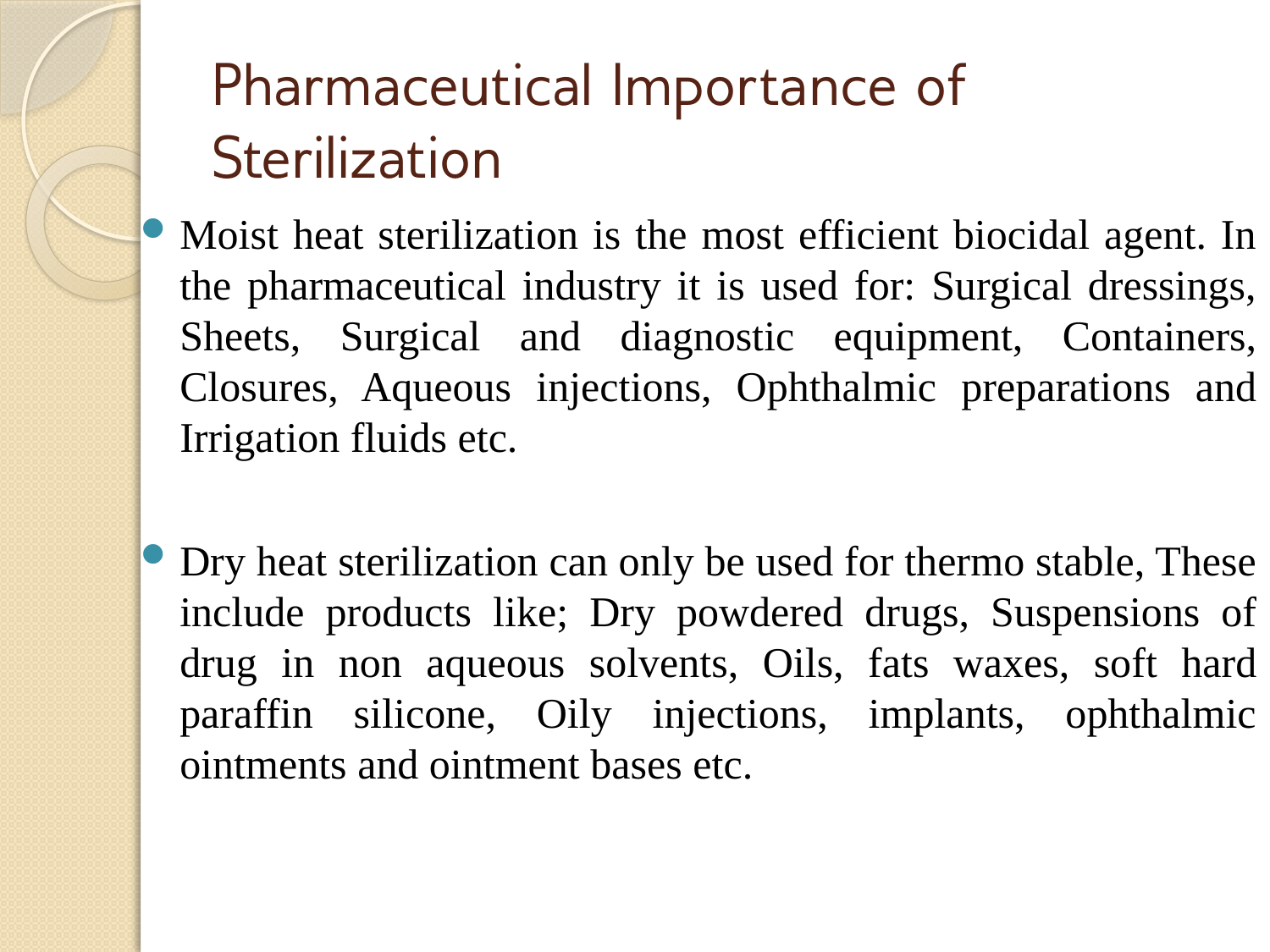

# Pharmaceutical Importance of Sterilization
Moist heat sterilization is the most efficient biocidal agent. In the pharmaceutical industry it is used for: Surgical dressings, Sheets, Surgical and diagnostic equipment, Containers, Closures, Aqueous injections, Ophthalmic preparations and Irrigation fluids etc.

Dry heat sterilization can only be used for thermo stable, These include products like; Dry powdered drugs, Suspensions of drug in non aqueous solvents, Oils, fats waxes, soft hard paraffin silicone, Oily injections, implants, ophthalmic ointments and ointment bases etc.